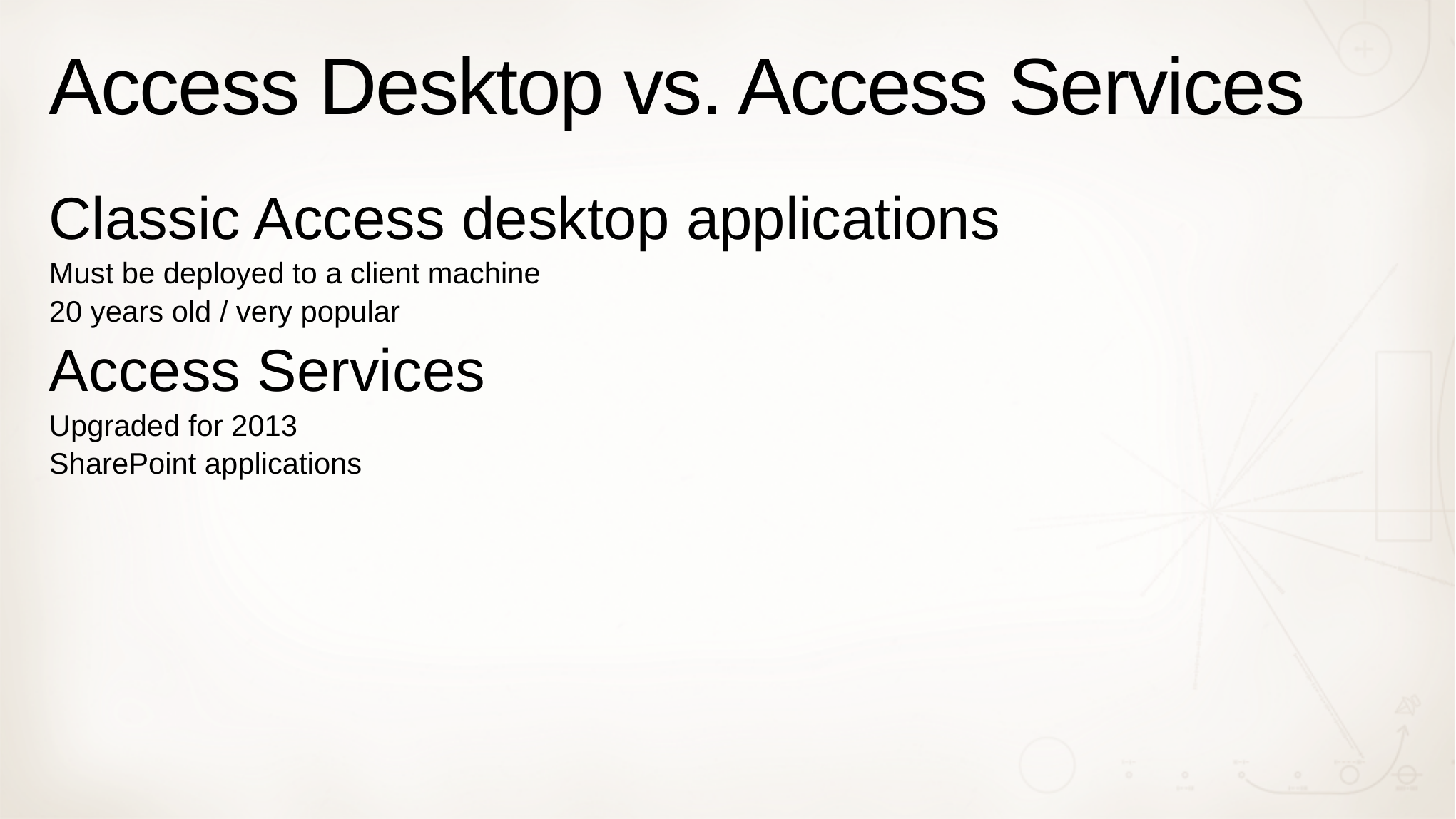

# Access Desktop vs. Access Services
Classic Access desktop applications
Must be deployed to a client machine
20 years old / very popular
Access Services
Upgraded for 2013
SharePoint applications